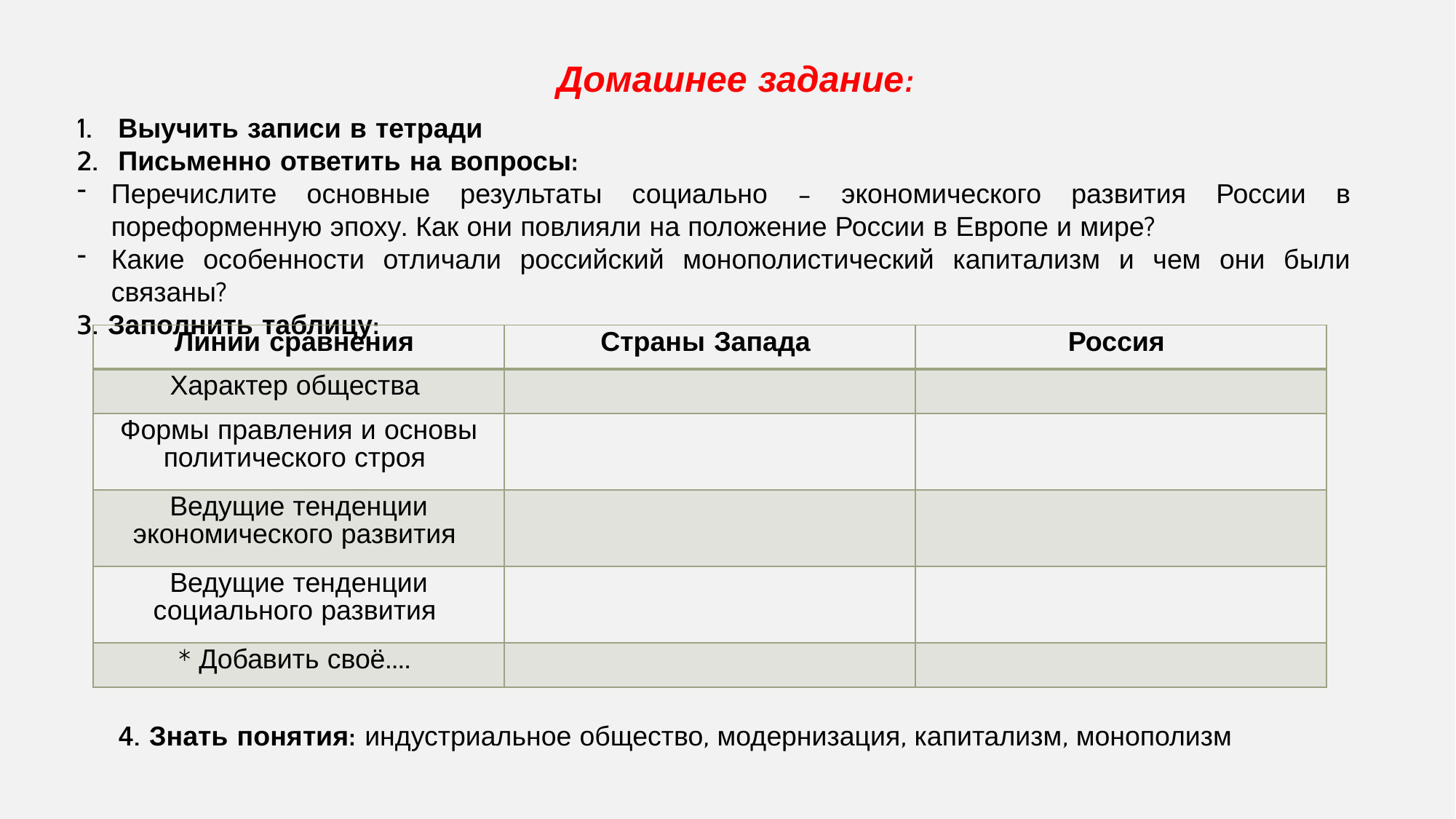

Домашнее задание:
Выучить записи в тетради
Письменно ответить на вопросы:
Перечислите основные результаты социально – экономического развития России в пореформенную эпоху. Как они повлияли на положение России в Европе и мире?
Какие особенности отличали российский монополистический капитализм и чем они были связаны?
3. Заполнить таблицу:

| Линии сравнения | Страны Запада | Россия |
| --- | --- | --- |
| Характер общества |  |  |
| Формы правления и основы политического строя |  |  |
| Ведущие тенденции экономического развития |  |  |
| Ведущие тенденции социального развития |  |  |
| \* Добавить своё…. |  |  |
4. Знать понятия: индустриальное общество, модернизация, капитализм, монополизм